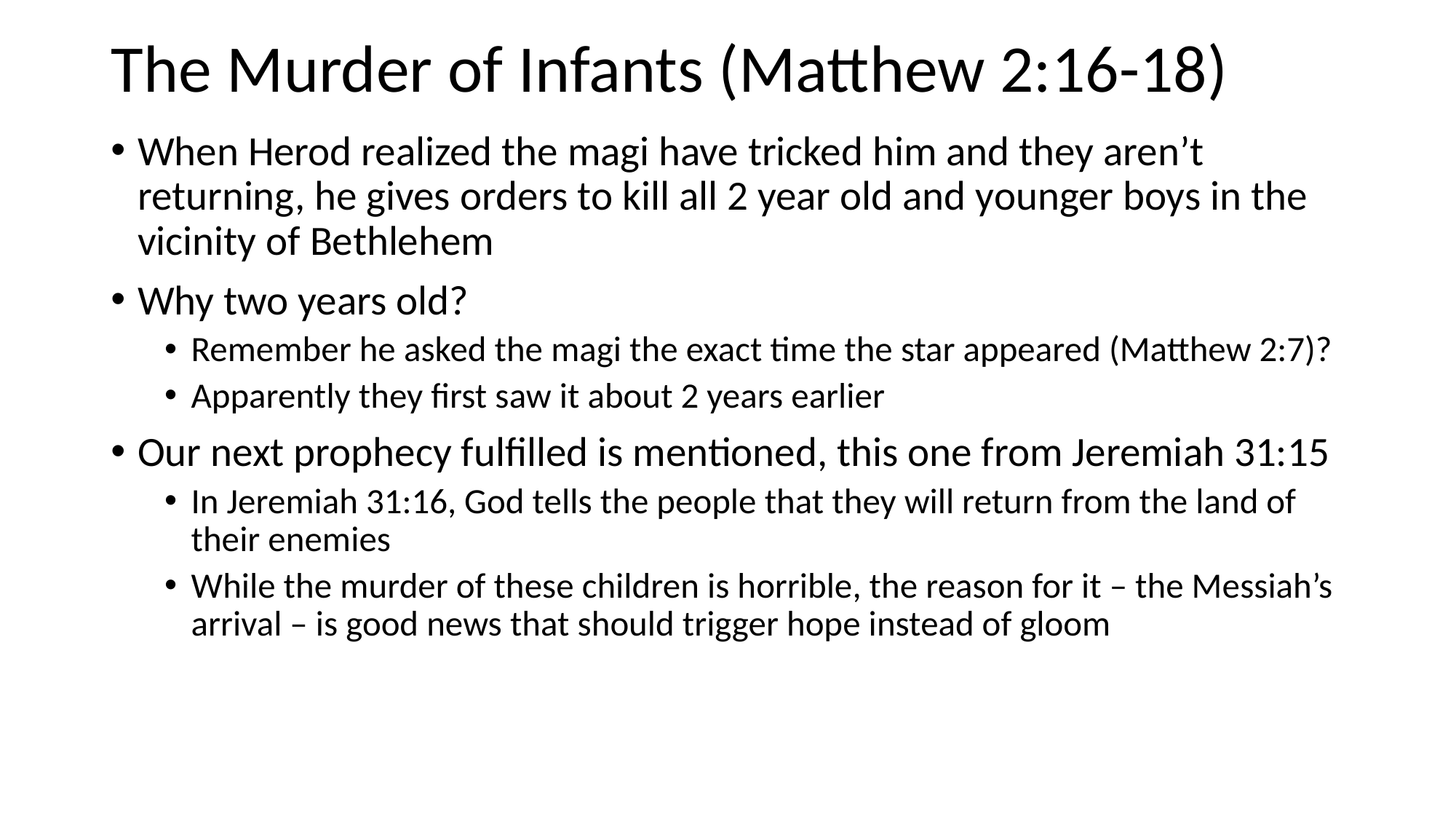

# The Murder of Infants (Matthew 2:16-18)
When Herod realized the magi have tricked him and they aren’t returning, he gives orders to kill all 2 year old and younger boys in the vicinity of Bethlehem
Why two years old?
Remember he asked the magi the exact time the star appeared (Matthew 2:7)?
Apparently they first saw it about 2 years earlier
Our next prophecy fulfilled is mentioned, this one from Jeremiah 31:15
In Jeremiah 31:16, God tells the people that they will return from the land of their enemies
While the murder of these children is horrible, the reason for it – the Messiah’s arrival – is good news that should trigger hope instead of gloom